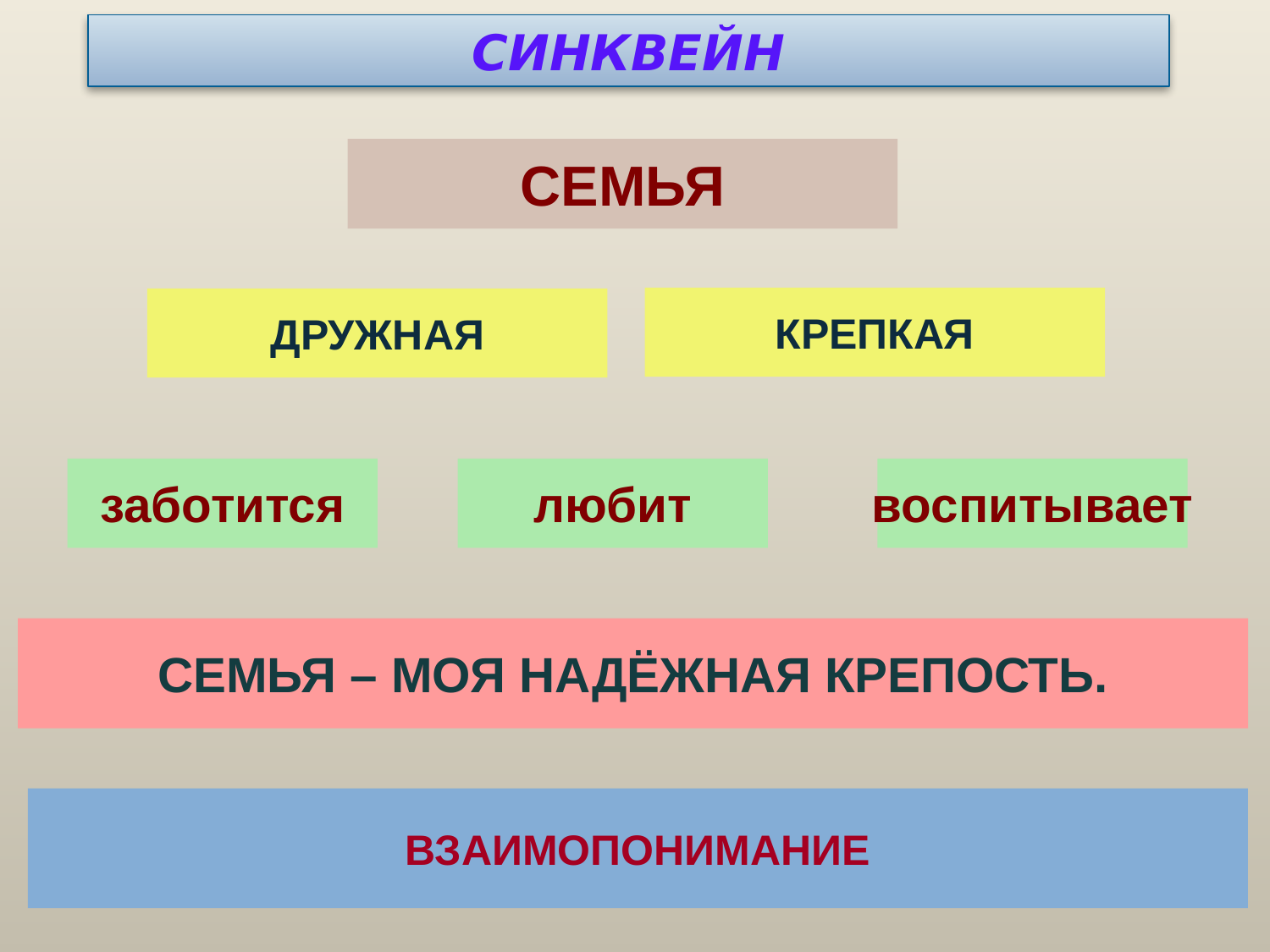

СИНКВЕЙН
СЕМЬЯ
КРЕПКАЯ
ДРУЖНАЯ
заботится
любит
воспитывает
СЕМЬЯ – МОЯ НАДЁЖНАЯ КРЕПОСТЬ.
ВЗАИМОПОНИМАНИЕ